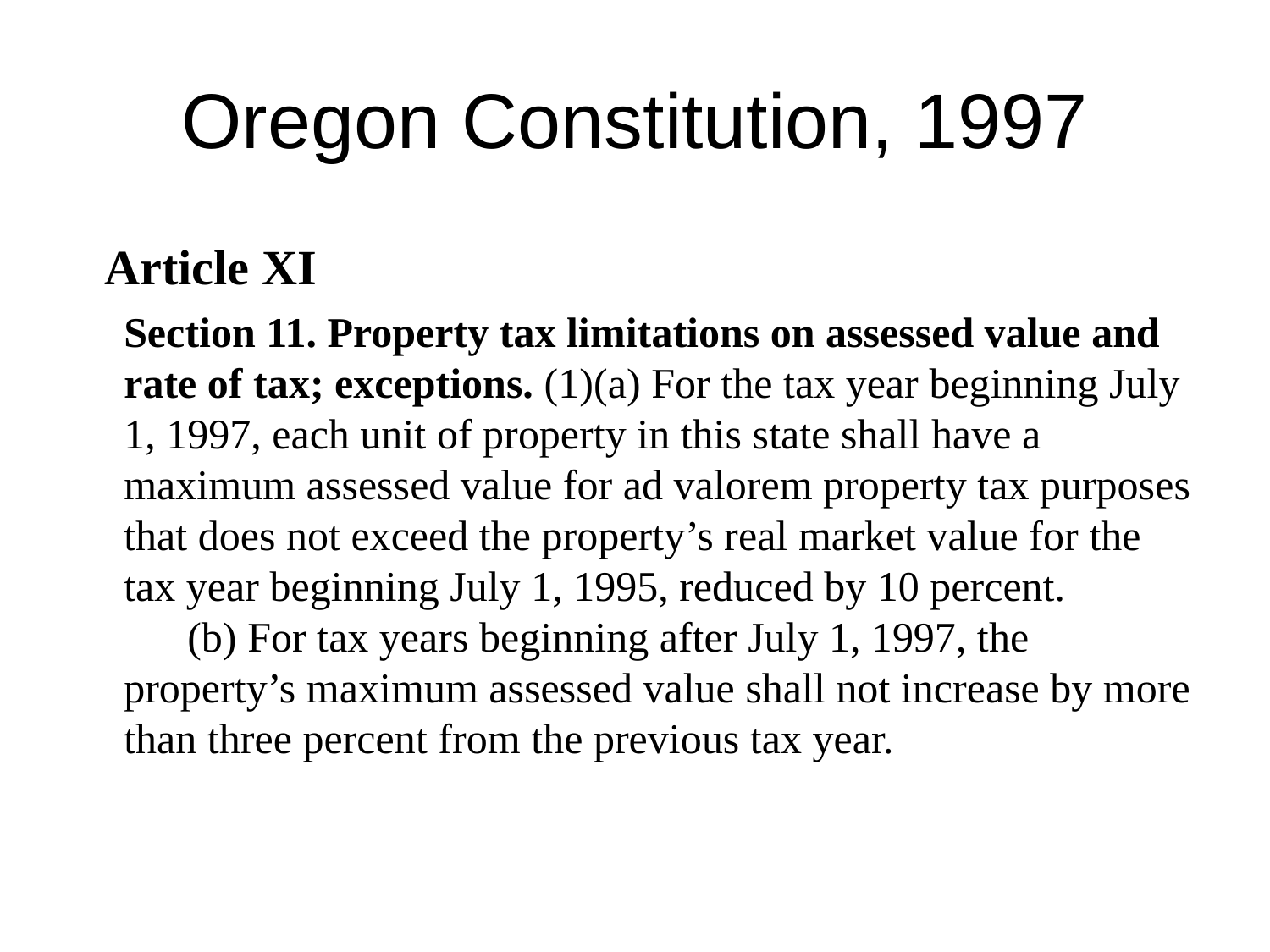

# Oregon Constitution, 1997
  Article XI
	Section 11. Property tax limitations on assessed value and rate of tax; exceptions. (1)(a) For the tax year beginning July 1, 1997, each unit of property in this state shall have a maximum assessed value for ad valorem property tax purposes that does not exceed the property’s real market value for the tax year beginning July 1, 1995, reduced by 10 percent.
      (b) For tax years beginning after July 1, 1997, the property’s maximum assessed value shall not increase by more than three percent from the previous tax year.